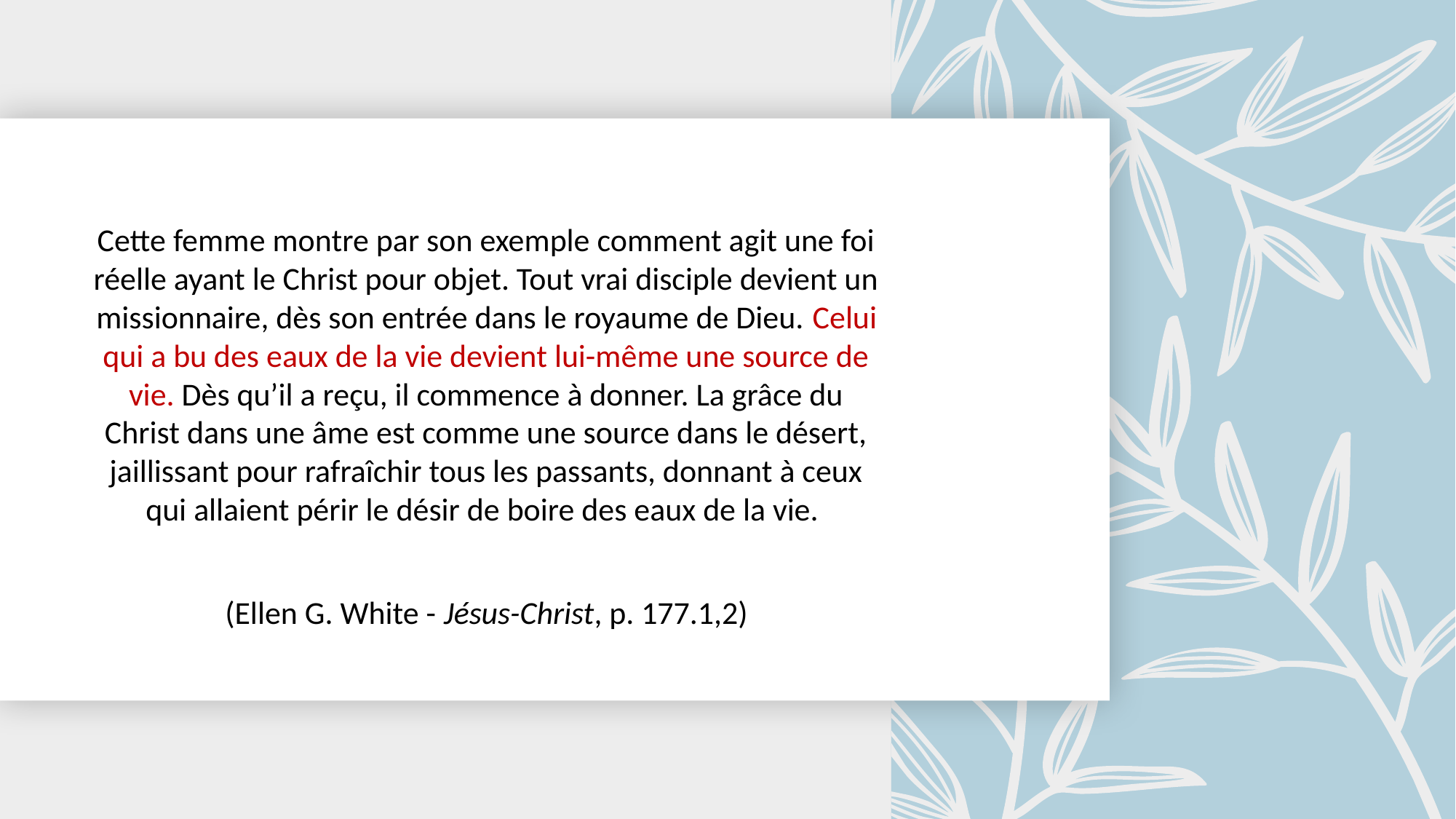

Cette femme montre par son exemple comment agit une foi réelle ayant le Christ pour objet. Tout vrai disciple devient un missionnaire, dès son entrée dans le royaume de Dieu. Celui qui a bu des eaux de la vie devient lui-même une source de vie. Dès qu’il a reçu, il commence à donner. La grâce du Christ dans une âme est comme une source dans le désert, jaillissant pour rafraîchir tous les passants, donnant à ceux qui allaient périr le désir de boire des eaux de la vie.

(Ellen G. White - Jésus-Christ, p. 177.1,2)